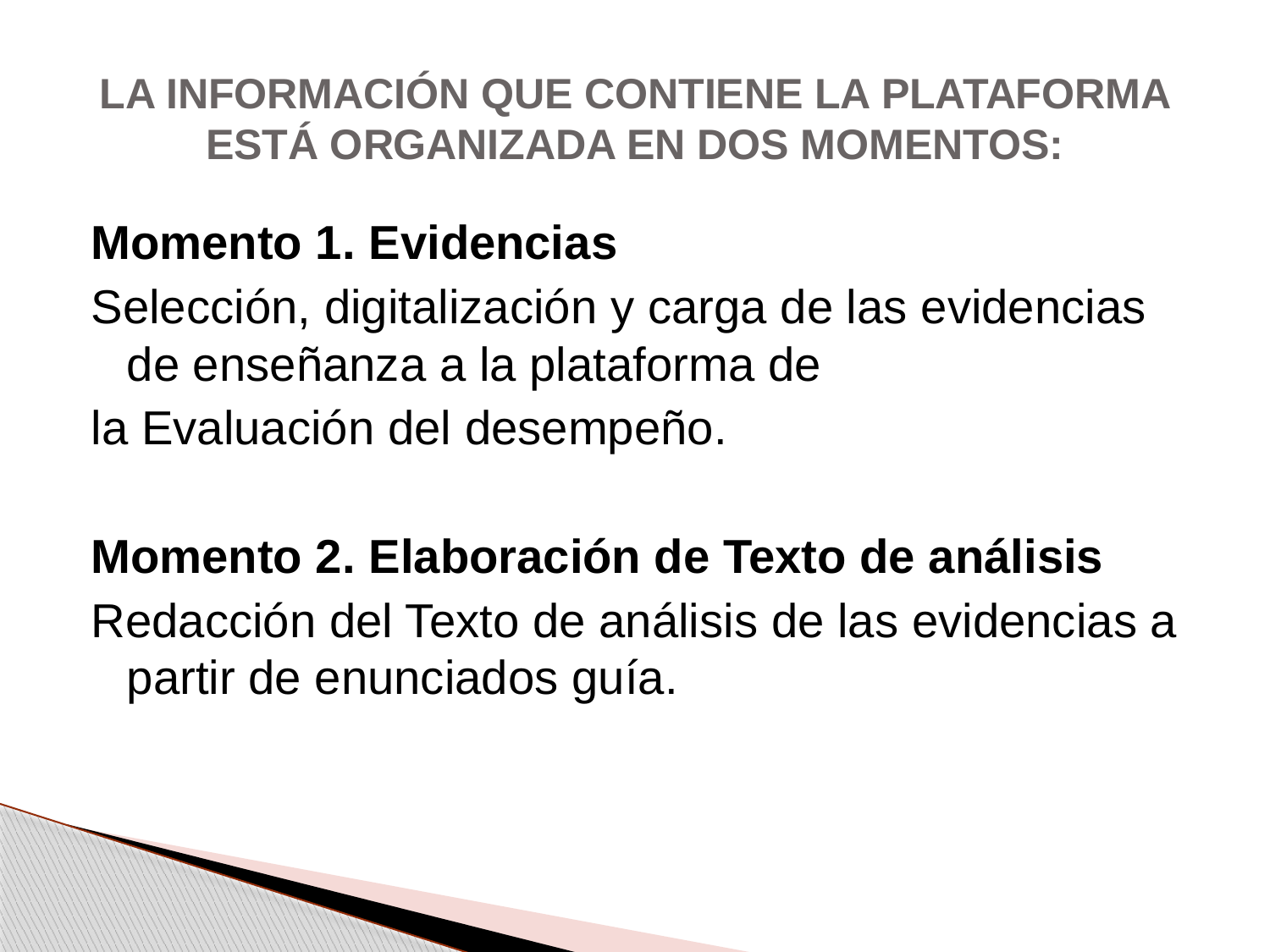

# LA INFORMACIÓN QUE CONTIENE LA PLATAFORMA ESTÁ ORGANIZADA EN DOS MOMENTOS:
Momento 1. Evidencias
Selección, digitalización y carga de las evidencias de enseñanza a la plataforma de
la Evaluación del desempeño.

Momento 2. Elaboración de Texto de análisis
Redacción del Texto de análisis de las evidencias a partir de enunciados guía.